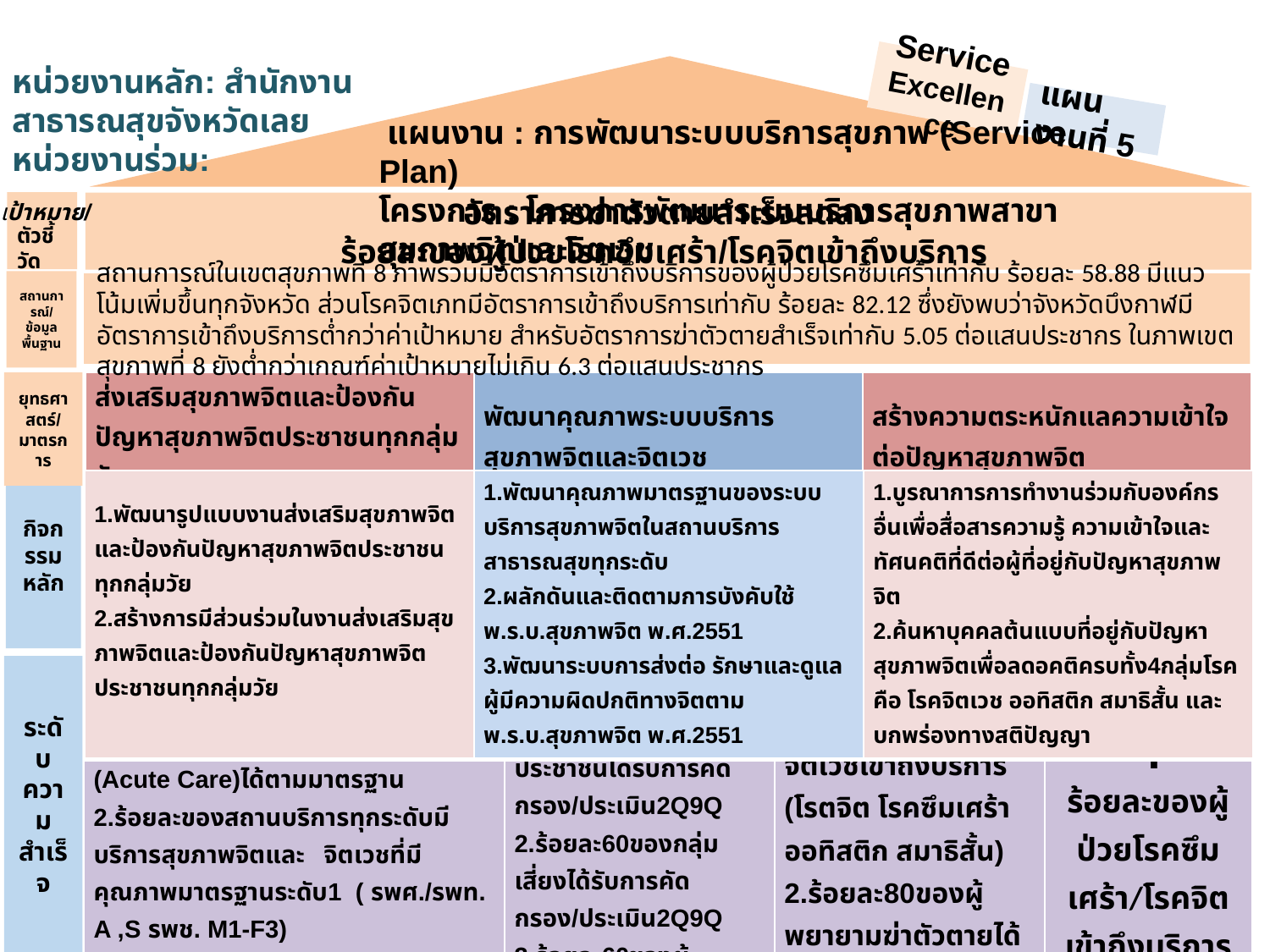

หน่วยงานหลัก: สำนักงานสาธารณสุขจังหวัดเลย
หน่วยงานร่วม:
Service
Excellence

แผนงานที่ 5
 แผนงาน : การพัฒนาระบบบริการสุขภาพ (Service Plan)
โครงการ : โครงการพัฒนาระบบบริการสุขภาพสาขาสุขภาพจิตและจิตเวช
เป้าหมาย/

อัตราการฆ่าตัวตายสำเร็จลดลง
ร้อยละของผู้ป่วยโรคซึมเศร้า/โรคจิตเข้าถึงบริการ
ตัวชี้วัด
สถานการณ์/ข้อมูลพื้นฐาน
สถานการณ์ในเขตสุขภาพที่ 8 ภาพรวมมีอัตราการเข้าถึงบริการของผู้ป่วยโรคซึมเศร้าเท่ากับ ร้อยละ 58.88 มีแนวโน้มเพิ่มขึ้นทุกจังหวัด ส่วนโรคจิตเภทมีอัตราการเข้าถึงบริการเท่ากับ ร้อยละ 82.12 ซึ่งยังพบว่าจังหวัดบึงกาฬมีอัตราการเข้าถึงบริการต่ำกว่าค่าเป้าหมาย สำหรับอัตราการฆ่าตัวตายสำเร็จเท่ากับ 5.05 ต่อแสนประชากร ในภาพเขตสุขภาพที่ 8 ยังต่ำกว่าเกณฑ์ค่าเป้าหมายไม่เกิน 6.3 ต่อแสนประชากร
ยุทธศาสตร์/
มาตรการ
| ส่งเสริมสุขภาพจิตและป้องกันปัญหาสุขภาพจิตประชาชนทุกกลุ่มวัย | พัฒนาคุณภาพระบบบริการสุขภาพจิตและจิตเวช | สร้างความตระหนักแลความเข้าใจต่อปัญหาสุขภาพจิต |
| --- | --- | --- |
กิจกรรมหลัก
| 1.พัฒนารูปแบบงานส่งเสริมสุขภาพจิตและป้องกันปัญหาสุขภาพจิตประชาชนทุกกลุ่มวัย 2.สร้างการมีส่วนร่วมในงานส่งเสริมสุขภาพจิตและป้องกันปัญหาสุขภาพจิตประชาชนทุกกลุ่มวัย | 1.พัฒนาคุณภาพมาตรฐานของระบบบริการสุขภาพจิตในสถานบริการสาธารณสุขทุกระดับ 2.ผลักดันและติดตามการบังคับใช้พ.ร.บ.สุขภาพจิต พ.ศ.2551 3.พัฒนาระบบการส่งต่อ รักษาและดูแลผู้มีความผิดปกติทางจิตตาม พ.ร.บ.สุขภาพจิต พ.ศ.2551 | 1.บูรณาการการทำงานร่วมกับองค์กรอื่นเพื่อสื่อสารความรู้ ความเข้าใจและทัศนคติที่ดีต่อผู้ที่อยู่กับปัญหาสุขภาพจิต 2.ค้นหาบุคคลต้นแบบที่อยู่กับปัญหาสุขภาพจิตเพื่อลดอคติครบทั้ง4กลุ่มโรค คือ โรคจิตเวช ออทิสติก สมาธิสั้น และบกพร่องทางสติปัญญา |
| --- | --- | --- |
| ไตรมาส 1 1.ร้อยละของสถานบริการทุกระดับสามารถดูแลผู้ป่วยจิตเวชฉุกเฉิน (Acute Care)ได้ตามมาตรฐาน 2.ร้อยละของสถานบริการทุกระดับมีบริการสุขภาพจิตและ จิตเวชที่มีคุณภาพมาตรฐานระดับ1 ( รพศ./รพท. A ,S รพช. M1-F3) 3.ร้อยละ30ของประชาชนได้รับการคัดกรอง/ประเมิน2Q9Q 4.ร้อยละ30ของกลุ่มเสี่ยงได้รับการคัดกรอง/ประเมิน2Q9Q 5.ร้อยละ30ของผู้พยายามฆ่าตัวตายได้รับการเฝ้าระวังและติดตามดูแลป้องกันการฆ่าตัวตายซ้ำ | ไตรมาส 2 1.ร้อยละ60ของประชาชนได้รับการคัดกรอง/ประเมิน2Q9Q 2.ร้อยละ60ของกลุ่มเสี่ยงได้รับการคัดกรอง/ประเมิน2Q9Q 3.ร้อยละ60ของผู้พยายามฆ่าตัวตายได้รับการเฝ้าระวังและติดตามดูแลป้องกันการฆ่าตัวตายซ้ำ | ไตรมาส 3 1.ร้อยละของผู้ป่วยจิตเวชเข้าถึงบริการ (โรตจิต โรคซึมเศร้า ออทิสติก สมาธิสั้น) 2.ร้อยละ80ของผู้พยายามฆ่าตัวตายได้รับการเฝ้าระวังและติดตามดูแลป้องกันการฆ่าตัวตายซ้ำ | ไตรมาส 4 ร้อยละของผู้ป่วยโรคซึมเศร้า/โรคจิตเข้าถึงบริการ และอัตราการฆ่าตัวตายสำเร็จลดลง |
| --- | --- | --- | --- |
ระดับความสำเร็จ